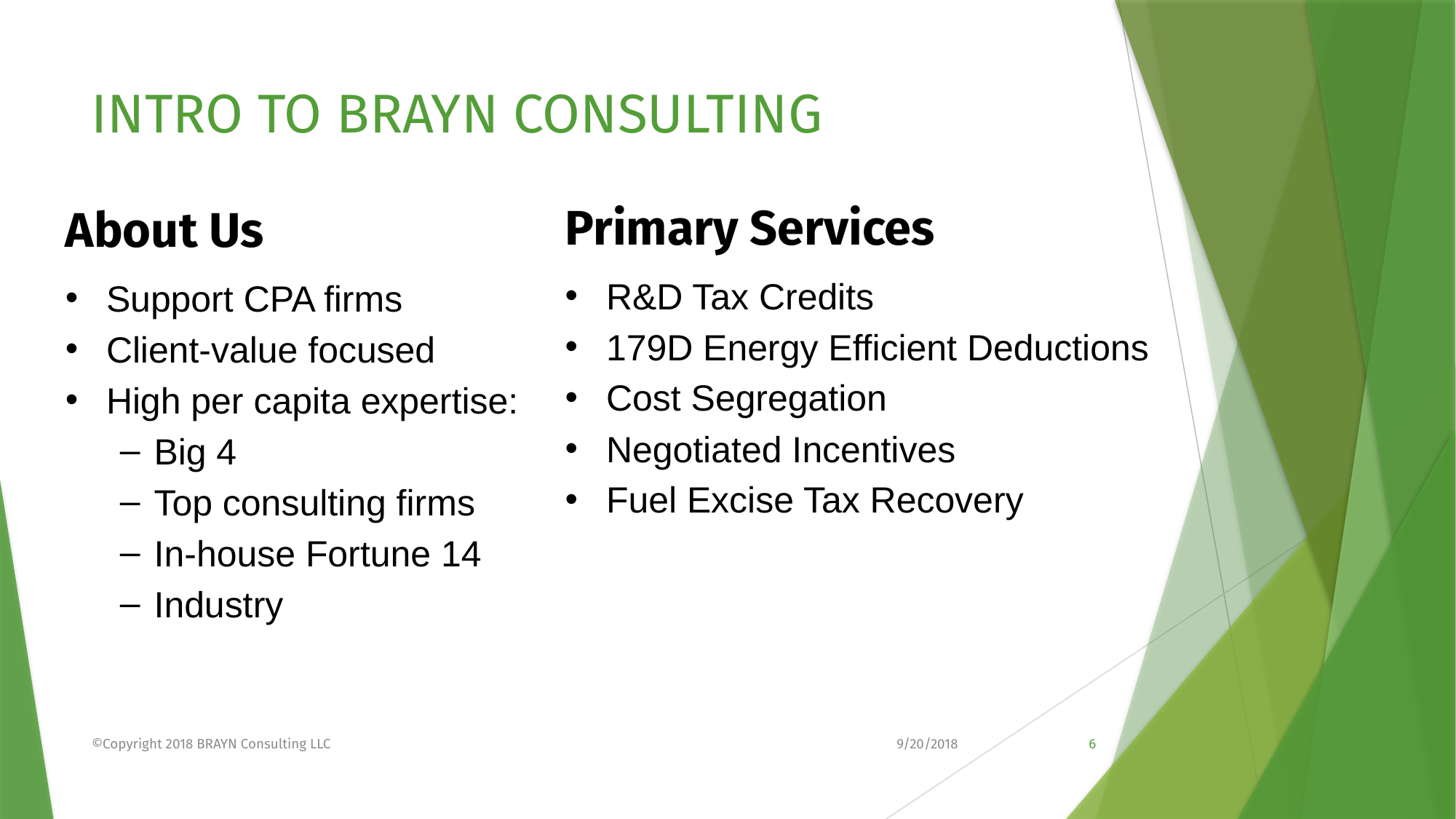

INTRO TO BRAYN CONSULTING

Primary Services
About Us
R&D Tax Credits
179D Energy Efficient Deductions
Cost Segregation
Negotiated Incentives
Fuel Excise Tax Recovery

Support CPA firms
Client-value focused
High per capita expertise:
Big 4
Top consulting firms
In-house Fortune 14
Industry
©Copyright 2018 BRAYN Consulting LLC
9/20/2018
6